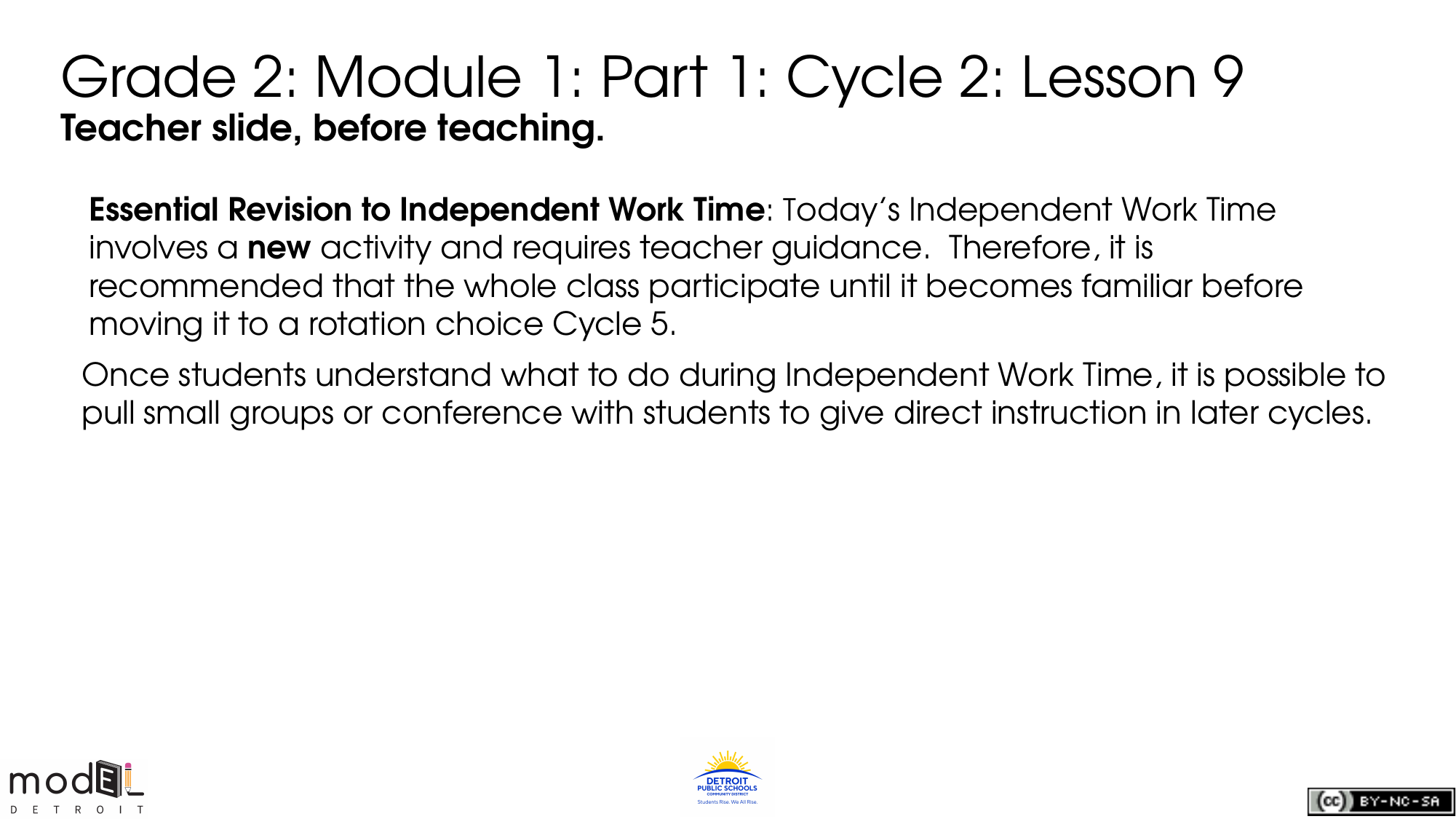

# Grade 2: Module 1: Part 1: Cycle 2: Lesson 9
Teacher slide, before teaching.
Essential Revision to Independent Work Time: Today’s Independent Work Time involves a new activity and requires teacher guidance.  Therefore, it is recommended that the whole class participate until it becomes familiar before moving it to a rotation choice Cycle 5.
Once students understand what to do during Independent Work Time, it is possible to pull small groups or conference with students to give direct instruction in later cycles.